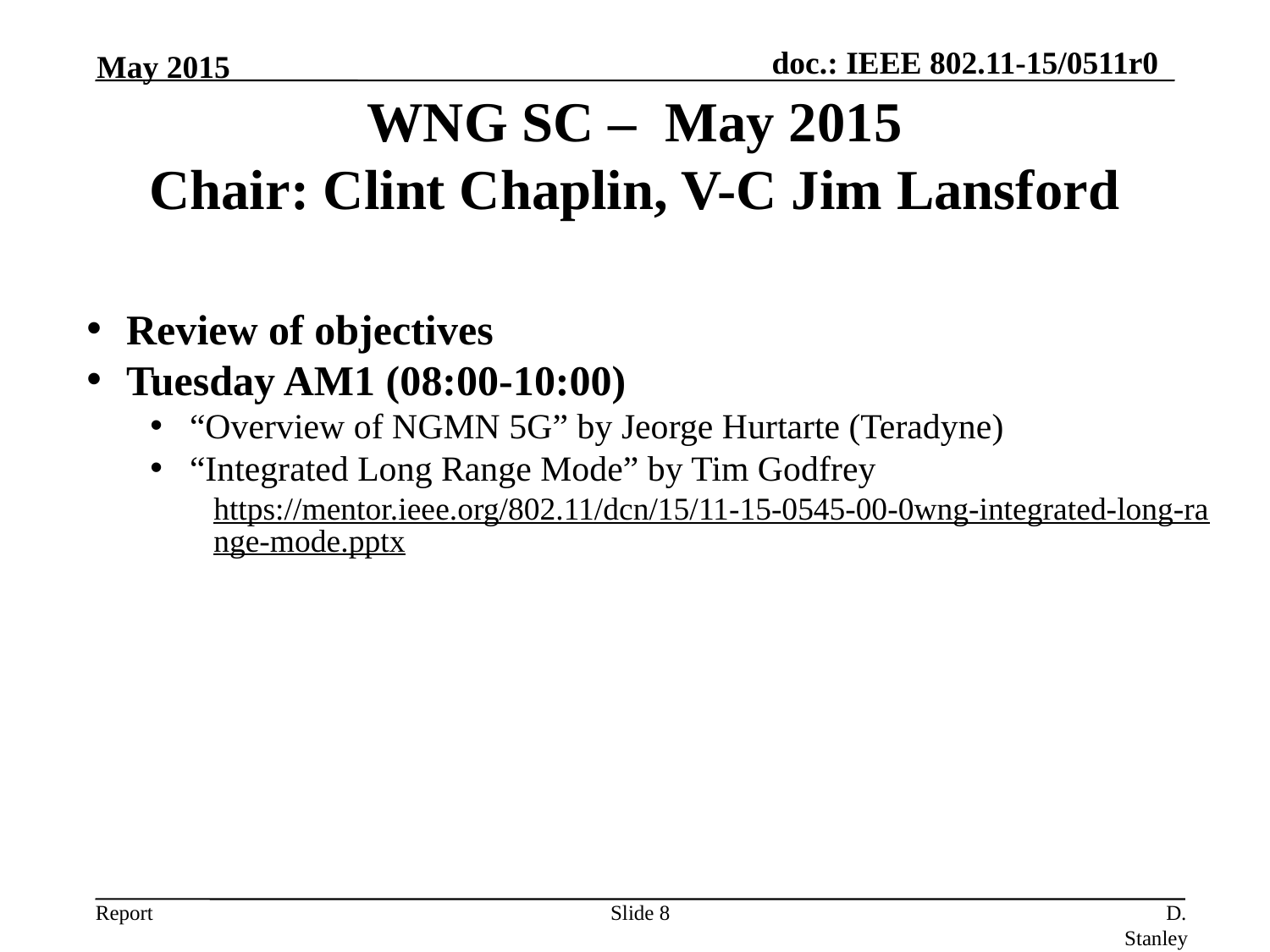

May 2015

WNG SC –  May 2015
Chair: Clint Chaplin, V-C Jim Lansford
Review of objectives
Tuesday AM1 (08:00-10:00)
“Overview of NGMN 5G” by Jeorge Hurtarte (Teradyne)
“Integrated Long Range Mode” by Tim Godfrey
https://mentor.ieee.org/802.11/dcn/15/11-15-0545-00-0wng-integrated-long-range-mode.pptx

Slide 8
D. Stanley, Aruba Networks